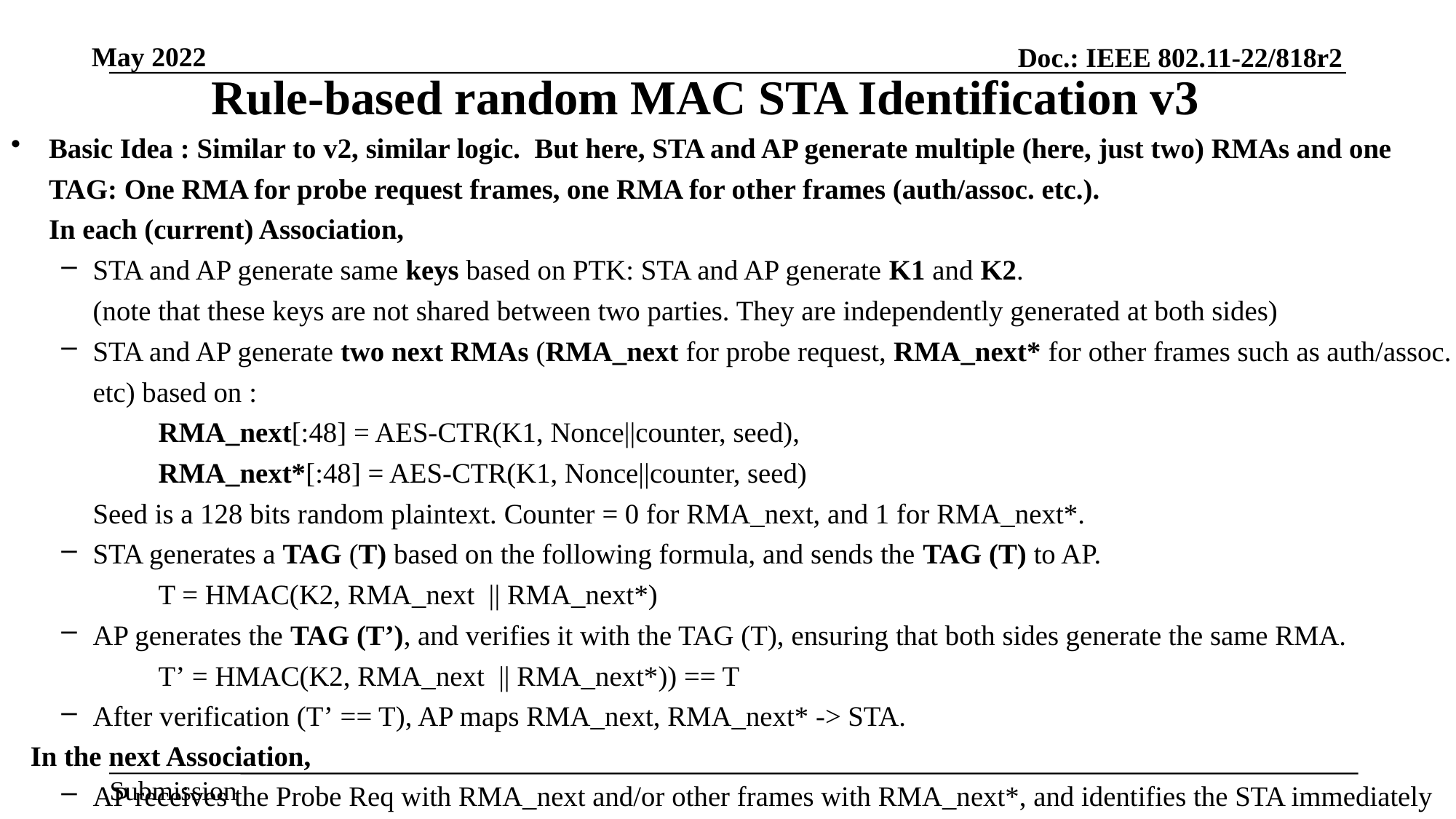

# Rule-based random MAC STA Identification v3
Basic Idea : Similar to v2, similar logic.  But here, STA and AP generate multiple (here, just two) RMAs and one TAG: One RMA for probe request frames, one RMA for other frames (auth/assoc. etc.).
In each (current) Association,
STA and AP generate same keys based on PTK: STA and AP generate K1 and K2.
(note that these keys are not shared between two parties. They are independently generated at both sides)
STA and AP generate two next RMAs (RMA_next for probe request, RMA_next* for other frames such as auth/assoc. etc) based on :
		RMA_next[:48] = AES-CTR(K1, Nonce||counter, seed),
		RMA_next*[:48] = AES-CTR(K1, Nonce||counter, seed)
Seed is a 128 bits random plaintext. Counter = 0 for RMA_next, and 1 for RMA_next*.
STA generates a TAG (T) based on the following formula, and sends the TAG (T) to AP.
		T = HMAC(K2, RMA_next  || RMA_next*)
AP generates the TAG (T’), and verifies it with the TAG (T), ensuring that both sides generate the same RMA.
		T’ = HMAC(K2, RMA_next  || RMA_next*)) == T
After verification (T’ == T), AP maps RMA_next, RMA_next* -> STA.
     In the next Association,
AP receives the Probe Req with RMA_next and/or other frames with RMA_next*, and identifies the STA immediately (RMA_next, RMA_next* -> STA)